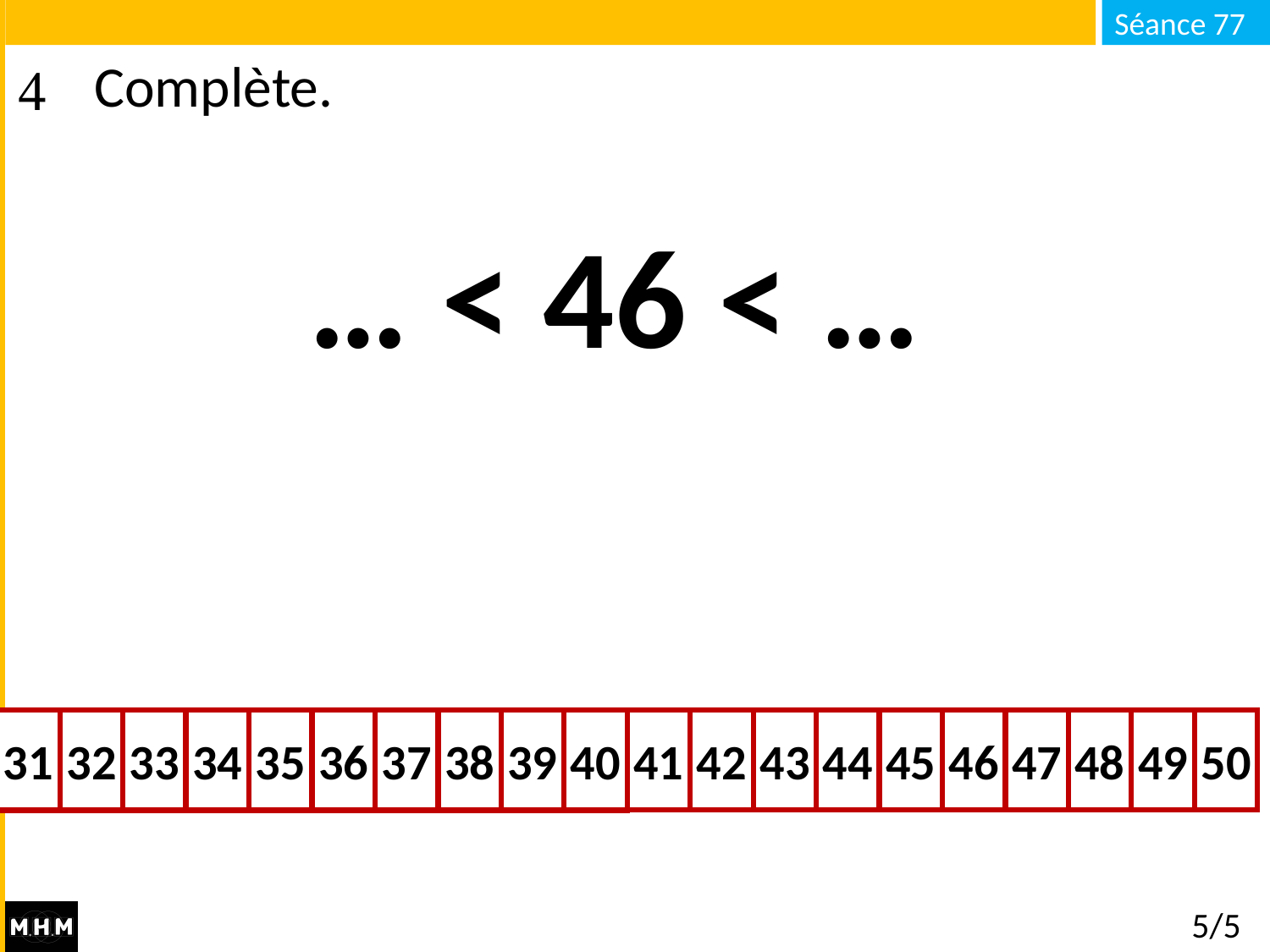

# Complète.
… < 46 < …
44
41
43
45
46
47
48
49
50
42
31
33
34
35
36
37
38
39
40
32
5/5